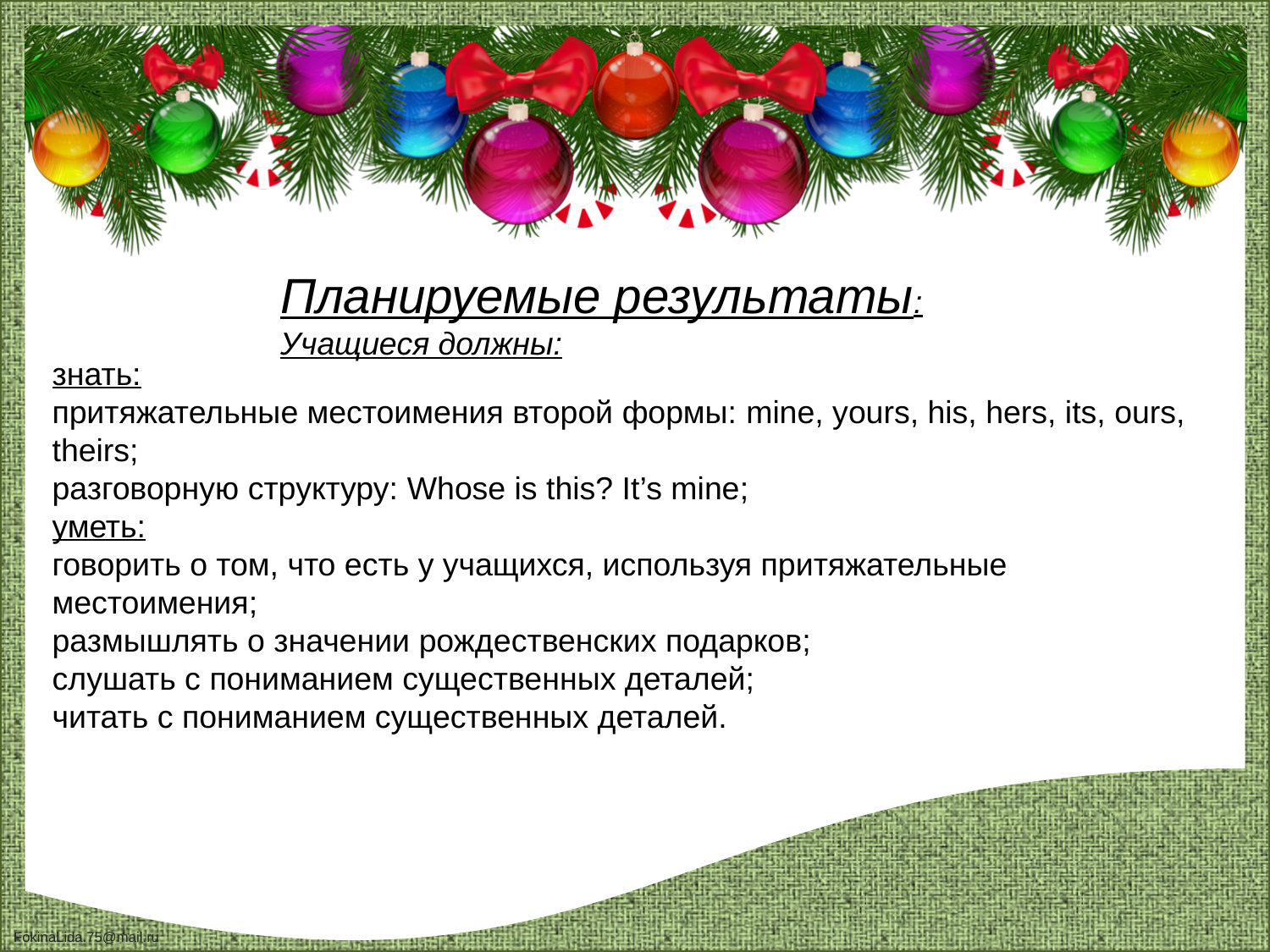

Планируемые результаты:
Учащиеся должны:
знать:
притяжательные местоимения второй формы: mine, yours, his, hers, its, ours, theirs;
разговорную структуру: Whose is this? It’s mine;
уметь:
говорить о том, что есть у учащихся, используя притяжательные местоимения;
размышлять о значении рождественских подарков;
слушать с пониманием существенных деталей;
читать с пониманием существенных деталей.